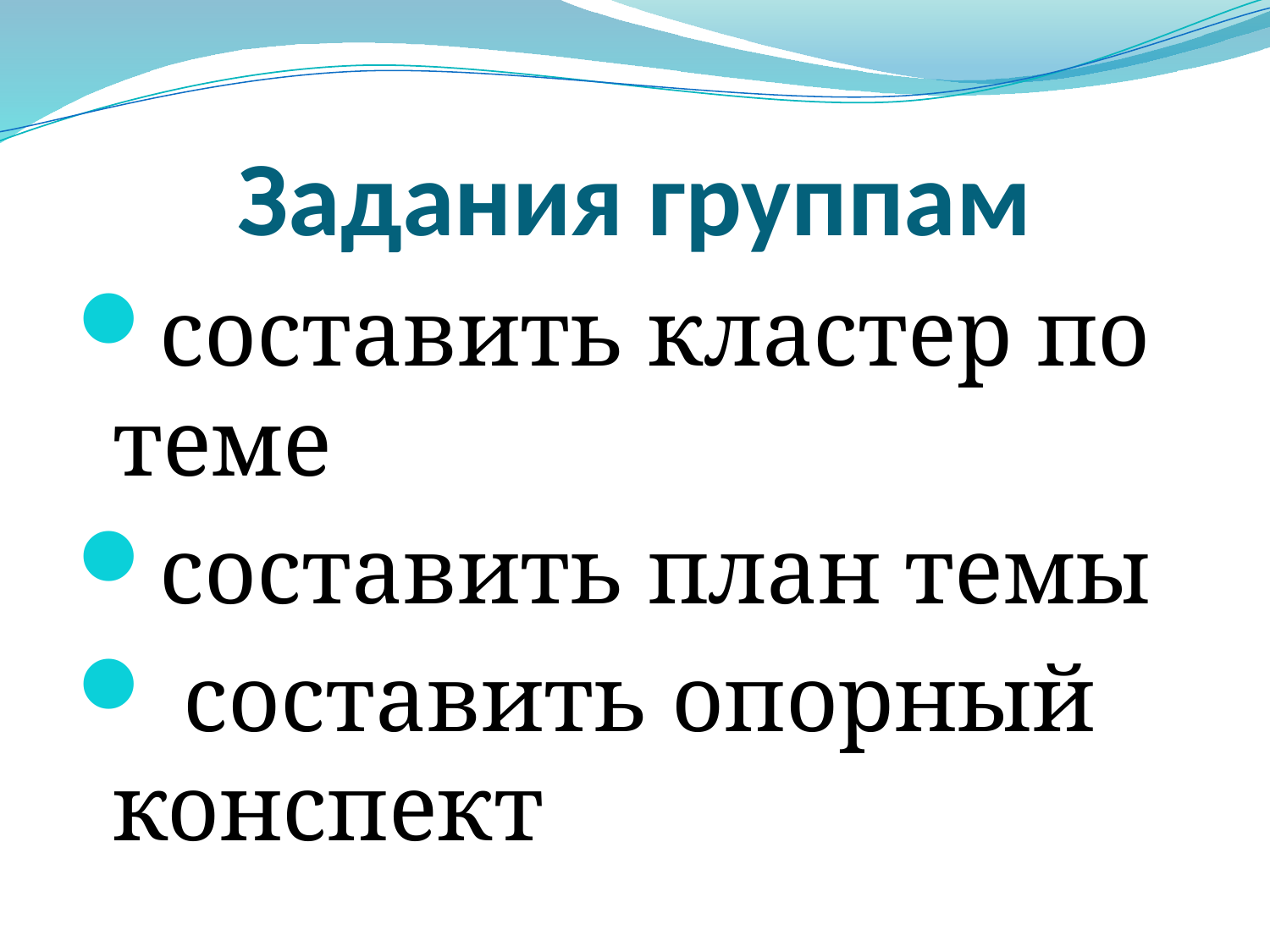

# Задания группам
составить кластер по теме
составить план темы
 составить опорный конспект